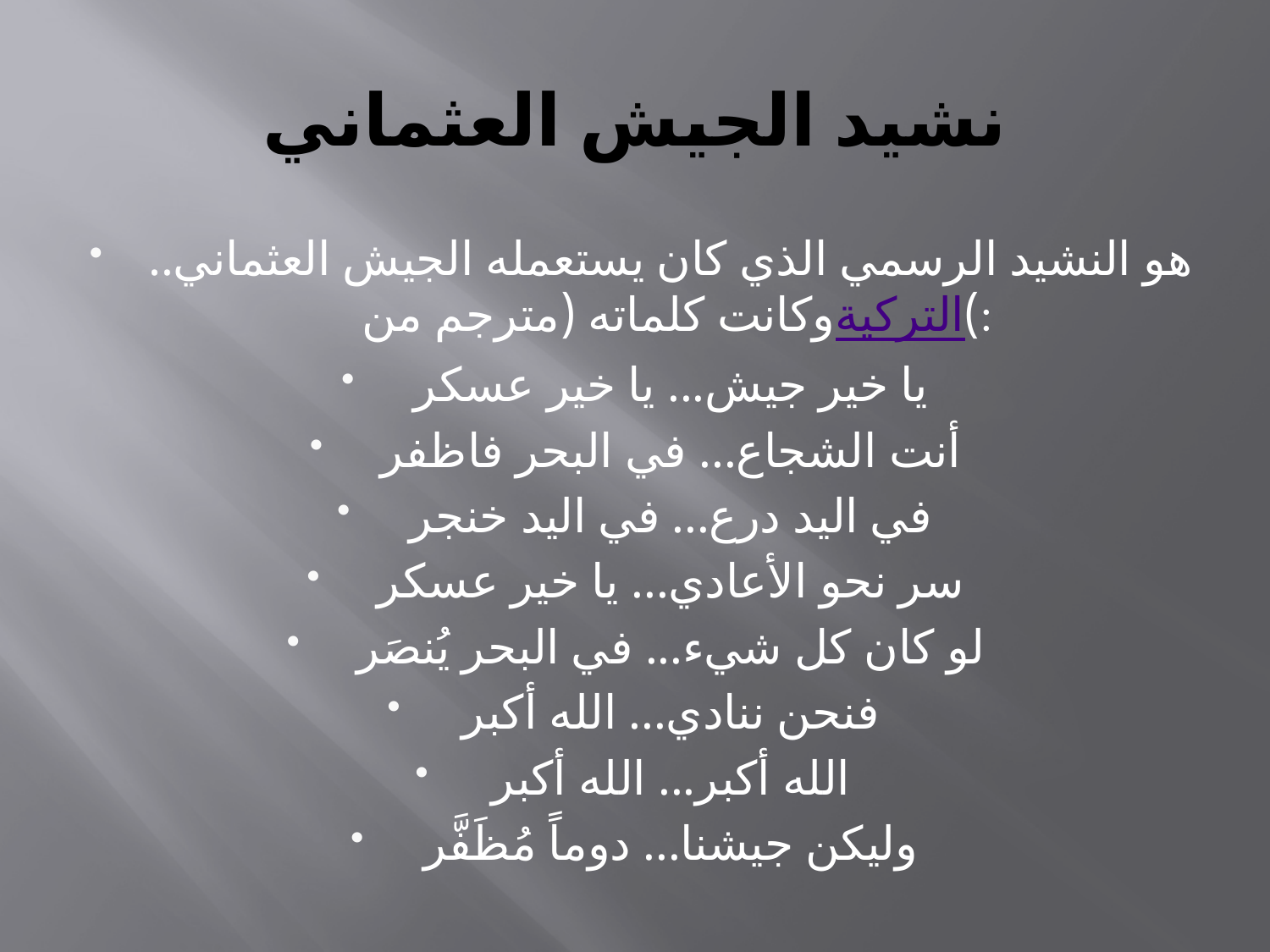

# نشيد الجيش العثماني
هو النشيد الرسمي الذي كان يستعمله الجيش العثماني.. وكانت كلماته (مترجم من التركية):
يا خير جيش... يا خير عسكر
أنت الشجاع... في البحر فاظفر
في اليد درع... في اليد خنجر
سر نحو الأعادي... يا خير عسكر
لو كان كل شيء... في البحر يُنصَر
فنحن ننادي... الله أكبر
الله أكبر... الله أكبر
وليكن جيشنا... دوماً مُظَفَّر